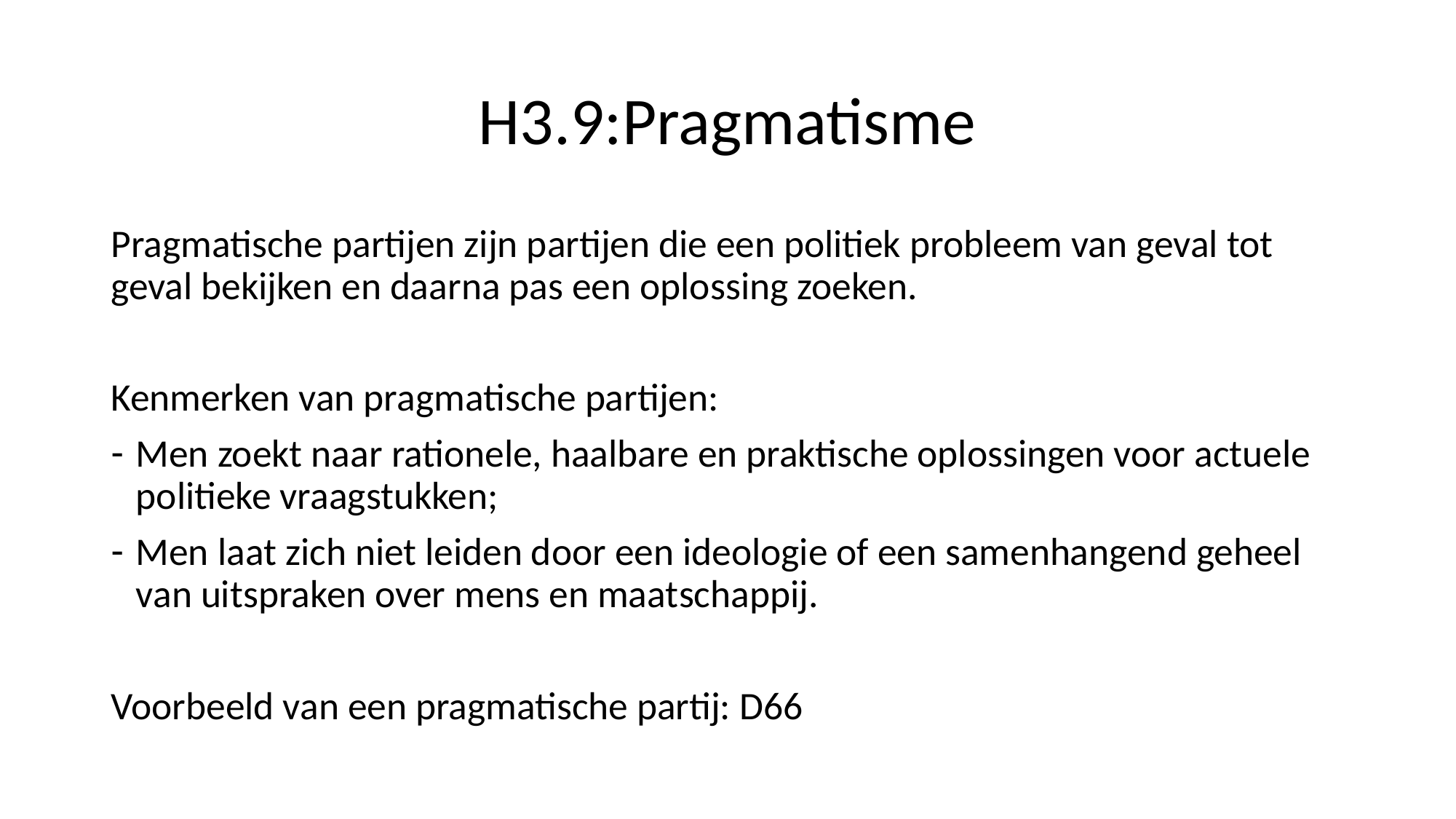

# H3.9:Pragmatisme
Pragmatische partijen zijn partijen die een politiek probleem van geval tot geval bekijken en daarna pas een oplossing zoeken.

Kenmerken van pragmatische partijen:
Men zoekt naar rationele, haalbare en praktische oplossingen voor actuele politieke vraagstukken;
Men laat zich niet leiden door een ideologie of een samenhangend geheel van uitspraken over mens en maatschappij.

Voorbeeld van een pragmatische partij: D66